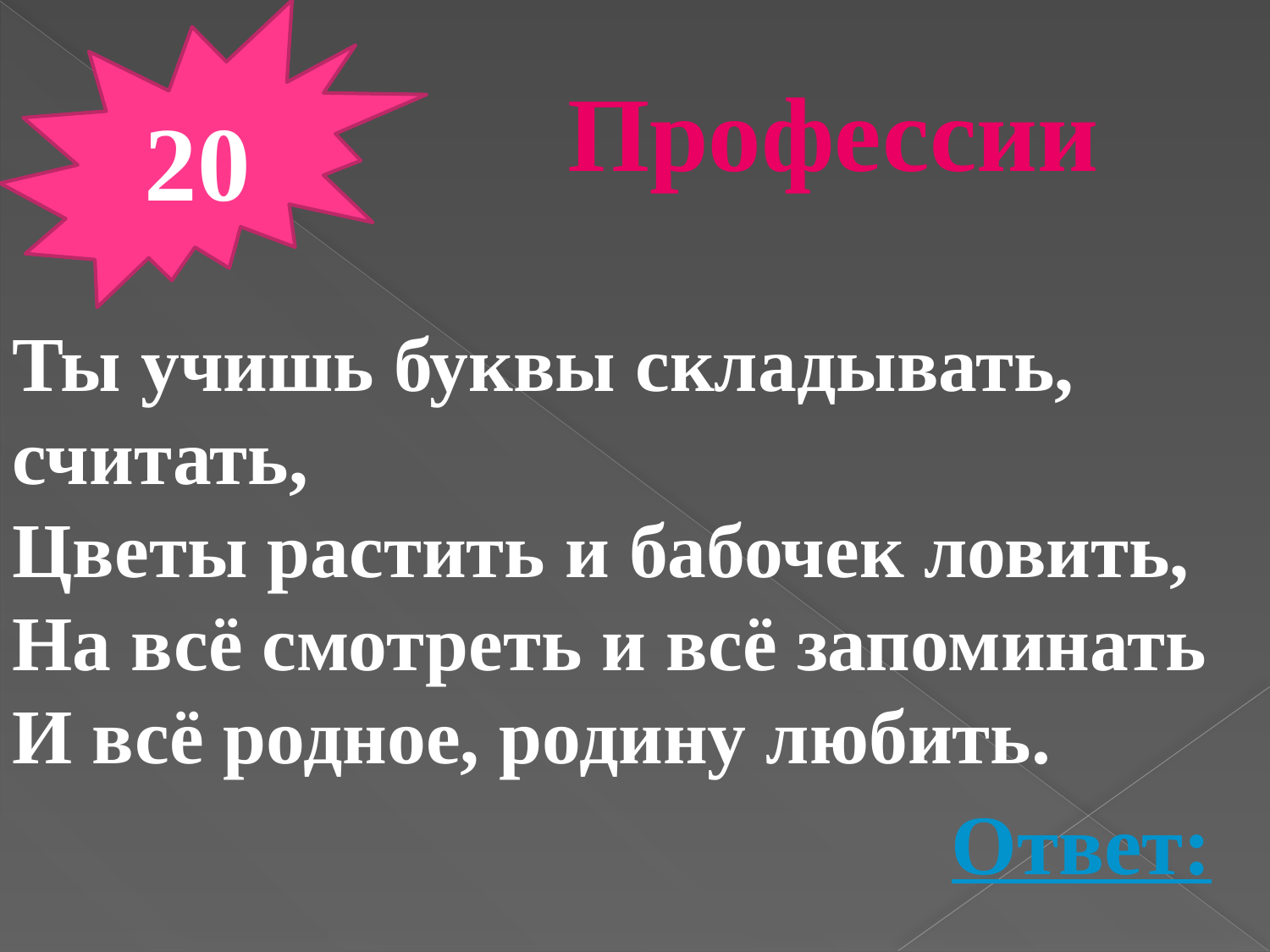

20
Профессии
Ты учишь буквы складывать, считать,
Цветы растить и бабочек ловить,
На всё смотреть и всё запоминать
И всё родное, родину любить.
Ответ: